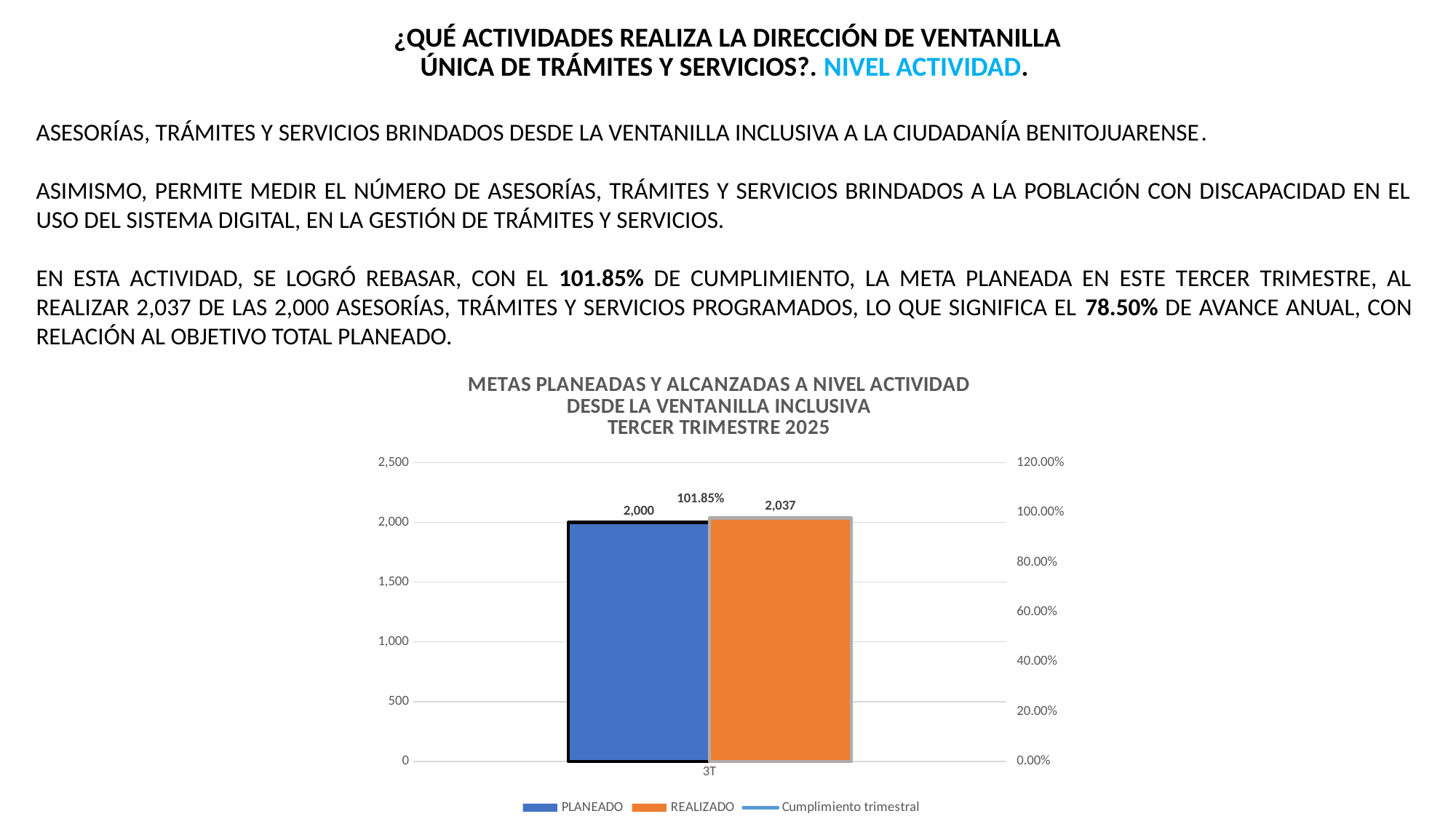

¿QUÉ ACTIVIDADES REALIZA LA DIRECCIÓN DE VENTANILLA ÚNICA DE TRÁMITES Y SERVICIOS?. NIVEL ACTIVIDAD.
ASESORÍAS, TRÁMITES Y SERVICIOS BRINDADOS DESDE LA VENTANILLA INCLUSIVA A LA CIUDADANÍA BENITOJUARENSE.

ASIMISMO, PERMITE MEDIR EL NÚMERO DE ASESORÍAS, TRÁMITES Y SERVICIOS BRINDADOS A LA POBLACIÓN CON DISCAPACIDAD EN EL USO DEL SISTEMA DIGITAL, EN LA GESTIÓN DE TRÁMITES Y SERVICIOS.

EN ESTA ACTIVIDAD, SE LOGRÓ REBASAR, CON EL 101.85% DE CUMPLIMIENTO, LA META PLANEADA EN ESTE TERCER TRIMESTRE, AL REALIZAR 2,037 DE LAS 2,000 ASESORÍAS, TRÁMITES Y SERVICIOS PROGRAMADOS, LO QUE SIGNIFICA EL 78.50% DE AVANCE ANUAL, CON RELACIÓN AL OBJETIVO TOTAL PLANEADO.

### Chart: METAS PLANEADAS Y ALCANZADAS A NIVEL ACTIVIDAD
DESDE LA VENTANILLA INCLUSIVA
TERCER TRIMESTRE 2025

| Category | PLANEADO | REALIZADO | Cumplimiento trimestral |
|---|---|---|---|
| 3T | 2000.0 | 2037.0 | 1.0185 |